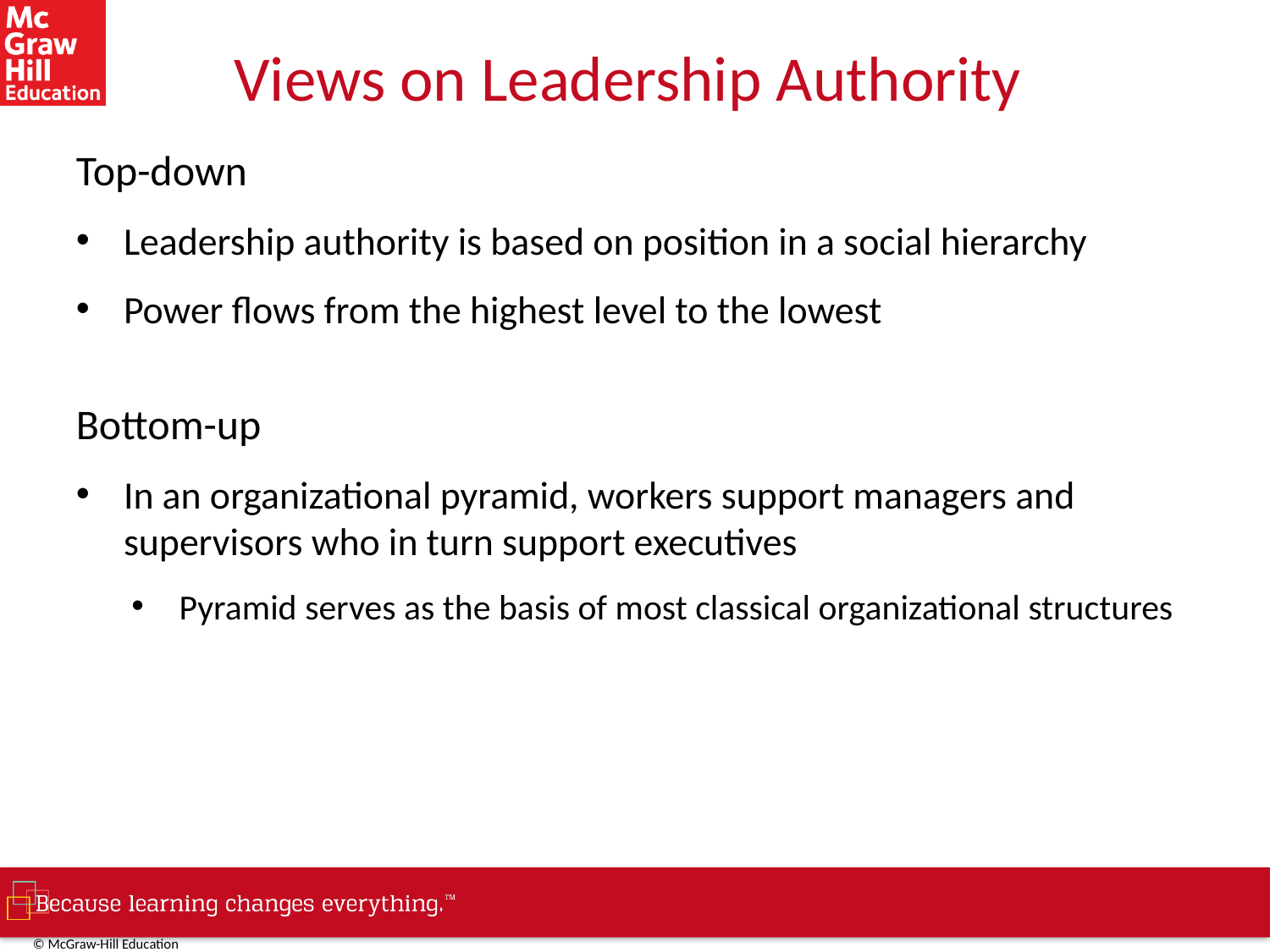

# Views on Leadership Authority
Top-down
Leadership authority is based on position in a social hierarchy
Power flows from the highest level to the lowest

Bottom-up
In an organizational pyramid, workers support managers and supervisors who in turn support executives
Pyramid serves as the basis of most classical organizational structures